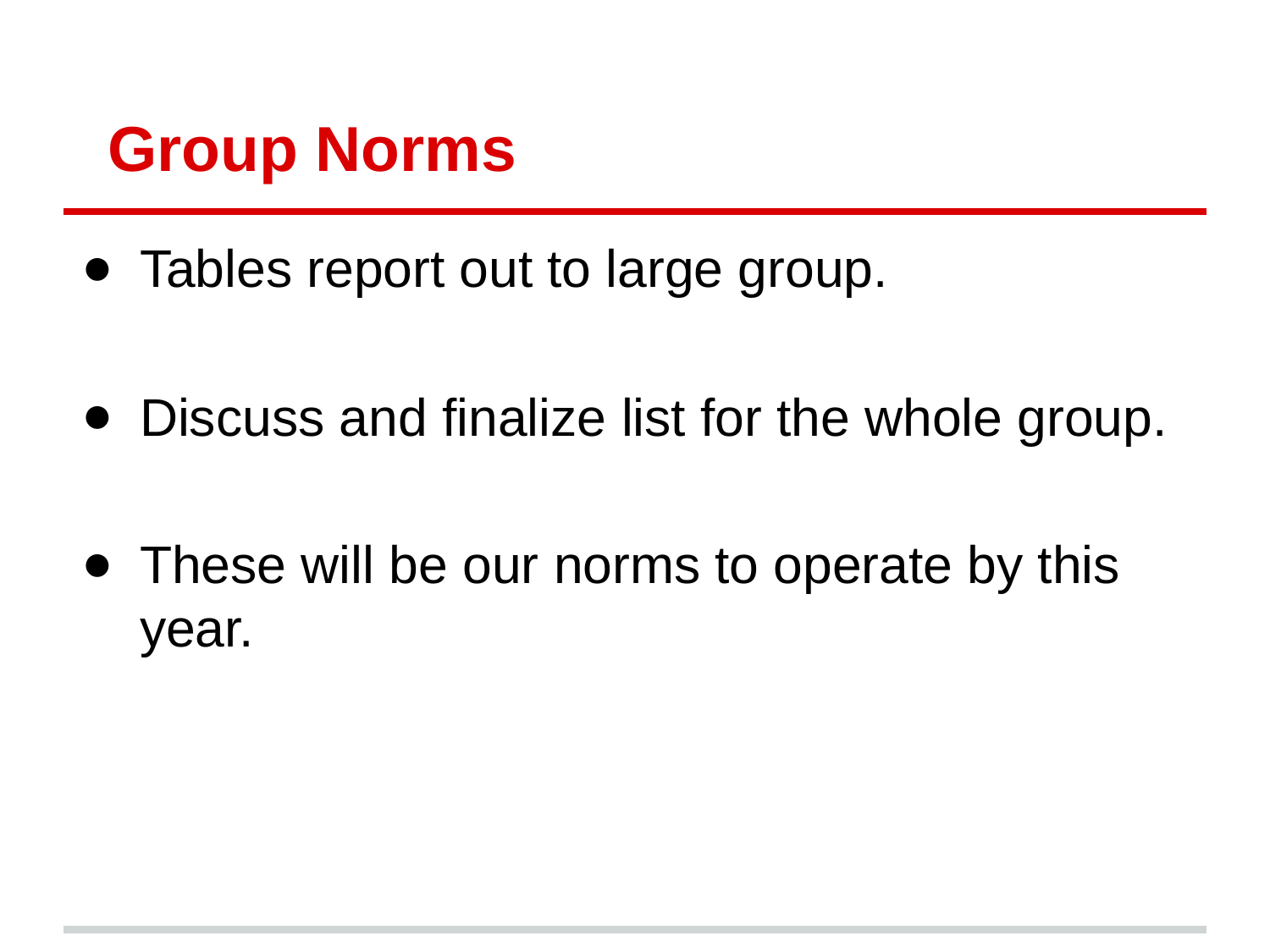

# Group Norms
Tables report out to large group.

Discuss and finalize list for the whole group.

These will be our norms to operate by this year.